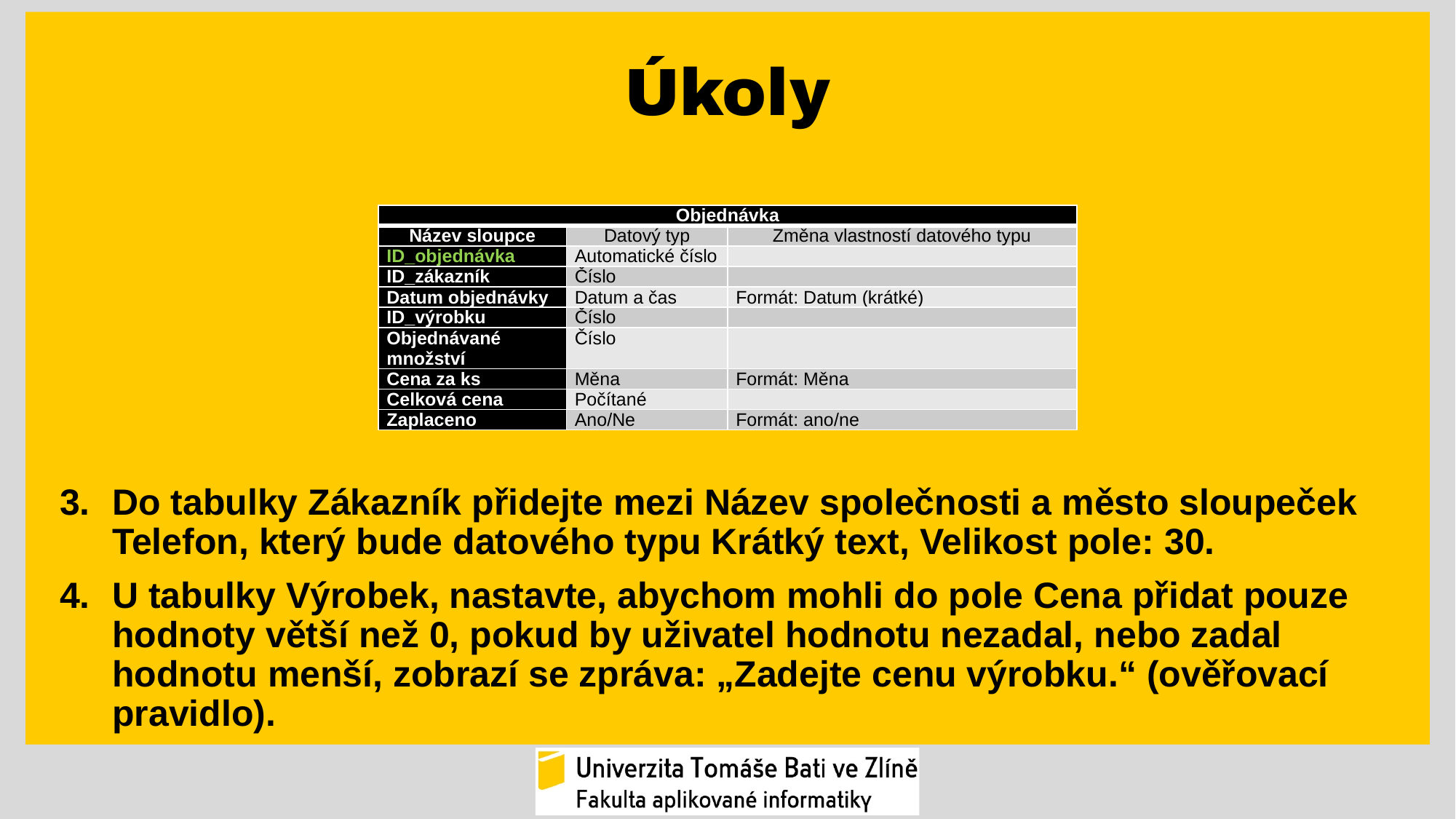

# Úkoly

Do tabulky Zákazník přidejte mezi Název společnosti a město sloupeček Telefon, který bude datového typu Krátký text, Velikost pole: 30.
U tabulky Výrobek, nastavte, abychom mohli do pole Cena přidat pouze hodnoty větší než 0, pokud by uživatel hodnotu nezadal, nebo zadal hodnotu menší, zobrazí se zpráva: „Zadejte cenu výrobku.“ (ověřovací pravidlo).

| Objednávka |  |  |
| --- | --- | --- |
| Název sloupce | Datový typ | Změna vlastností datového typu |
| ID\_objednávka | Automatické číslo |  |
| ID\_zákazník | Číslo |  |
| Datum objednávky | Datum a čas | Formát: Datum (krátké) |
| ID\_výrobku | Číslo |  |
| Objednávané množství | Číslo |  |
| Cena za ks | Měna | Formát: Měna |
| Celková cena | Počítané |  |
| Zaplaceno | Ano/Ne | Formát: ano/ne |